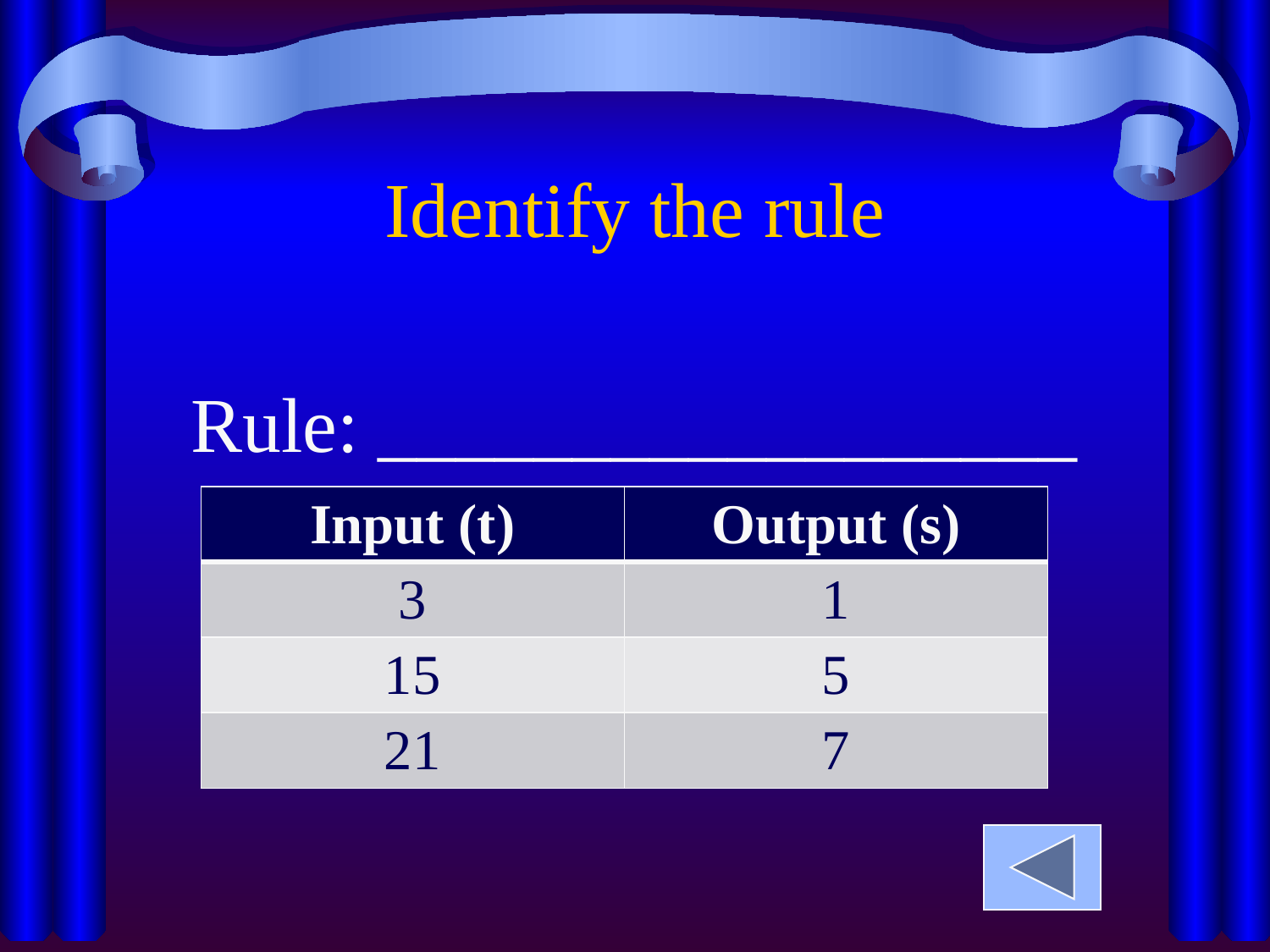

Identify the rule

Rule: __________________
| Input (t) | Output (s) |
| --- | --- |
| 3 | 1 |
| 15 | 5 |
| 21 | 7 |